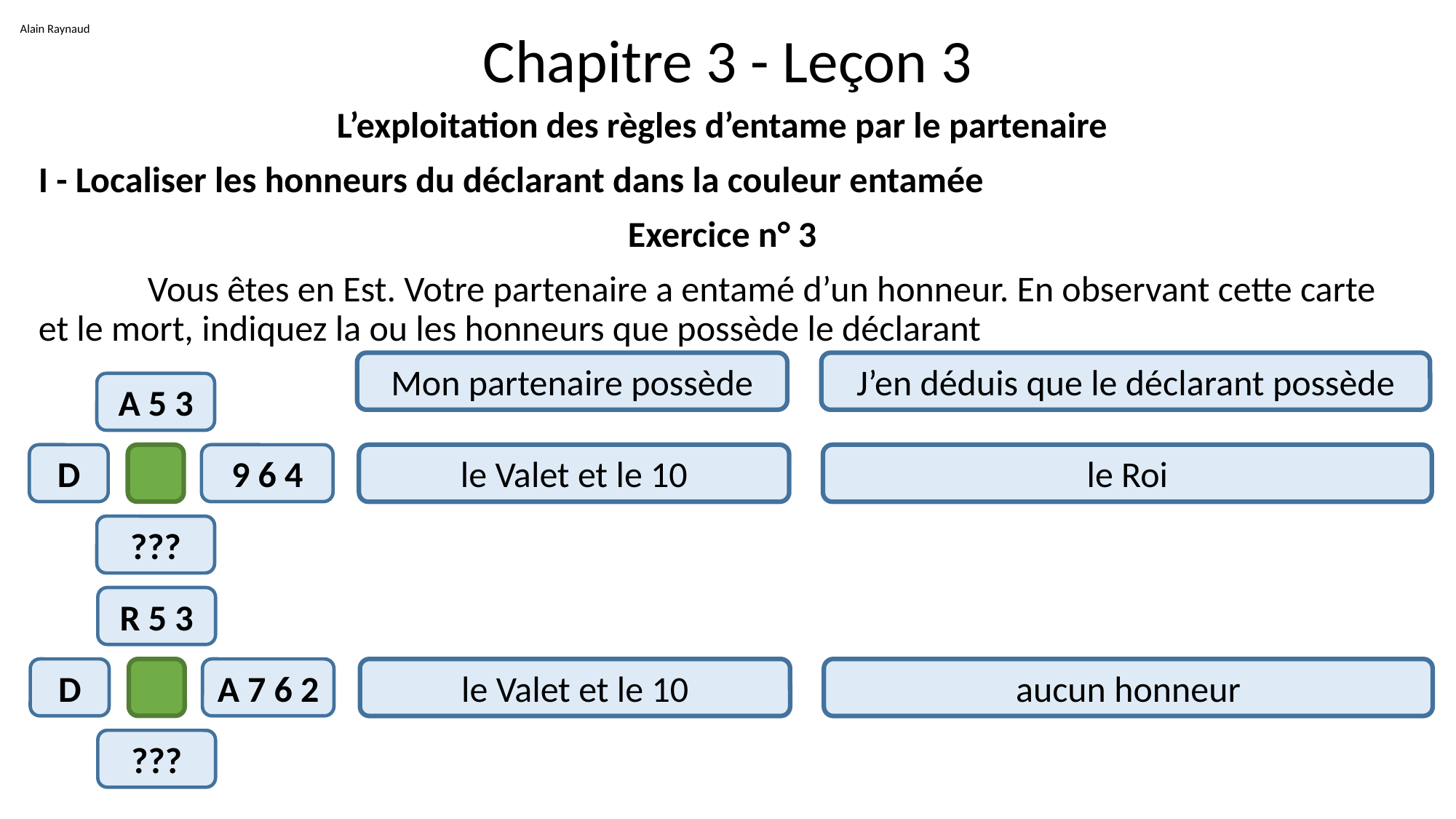

Alain Raynaud
# Chapitre 3 - Leçon 3
L’exploitation des règles d’entame par le partenaire
I - Localiser les honneurs du déclarant dans la couleur entamée
Exercice n° 3
	Vous êtes en Est. Votre partenaire a entamé d’un honneur. En observant cette carte et le mort, indiquez la ou les honneurs que possède le déclarant
J’en déduis que le déclarant possède
Mon partenaire possède
A 5 3
D

9 6 4
???
le Valet et le 10
le Roi
R 5 3
D

A 7 6 2
???
le Valet et le 10
aucun honneur